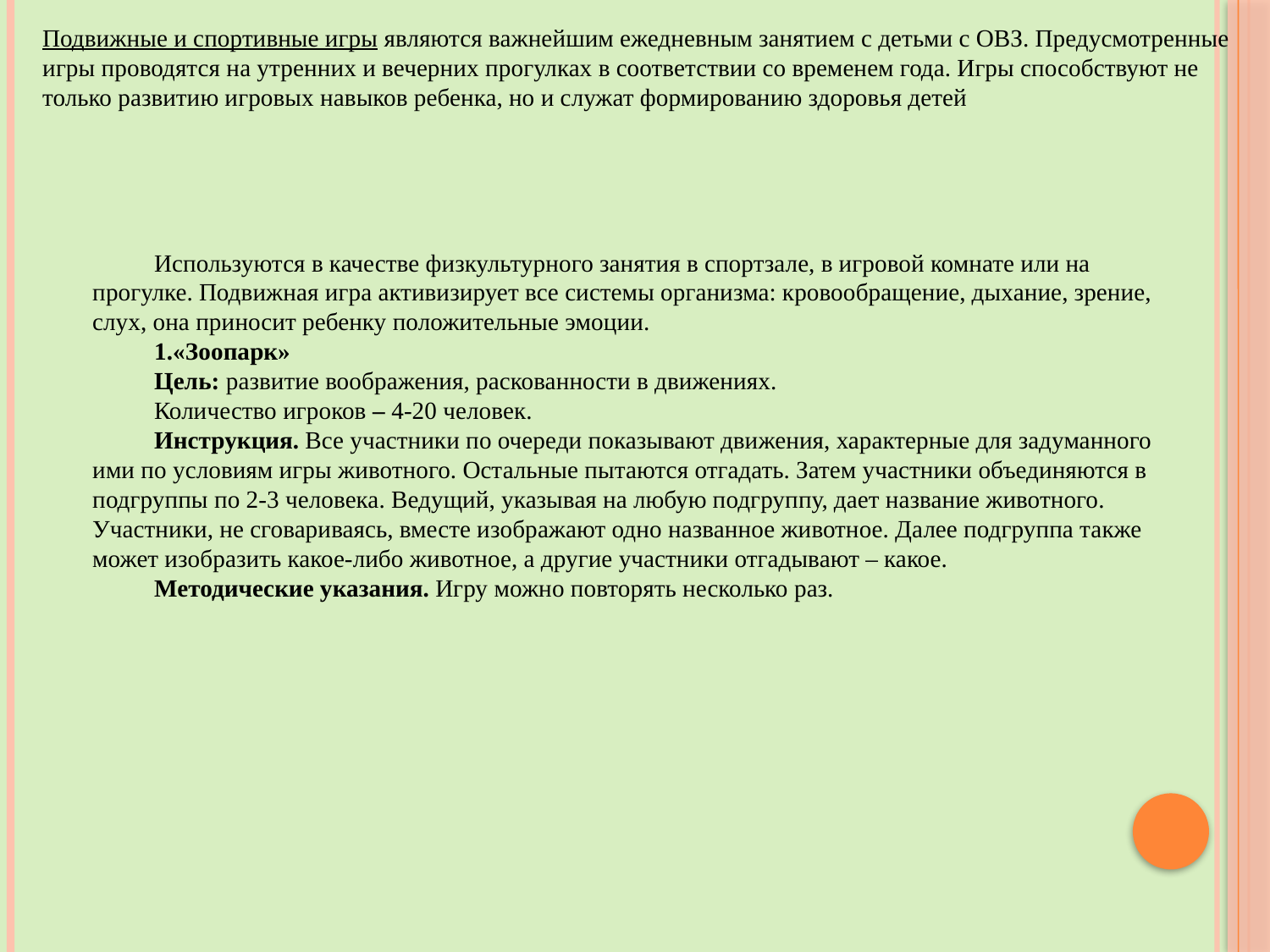

Подвижные и спортивные игры являются важнейшим ежедневным занятием с детьми с ОВЗ. Предусмотренные  игры проводятся на утренних и вечерних прогулках в соответствии со временем года. Игры способствуют не только развитию игровых навыков ребенка, но и служат формированию здоровья детей

Используются в качестве физкультурного занятия в спортзале, в игровой комнате или на прогулке. Подвижная игра активизирует все системы организма: кровообращение, дыхание, зрение, слух, она приносит ребенку положительные эмоции.
1.«Зоопарк»
Цель: развитие воображения, раскованности в движениях.
Количество игроков – 4-20 человек.
Инструкция. Все участники по очереди показывают движения, характерные для задуманного ими по условиям игры животного. Остальные пытаются отгадать. Затем участники объединяются в подгруппы по 2-3 человека. Ведущий, указывая на любую подгруппу, дает название животного. Участники, не сговариваясь, вместе изображают одно названное животное. Далее подгруппа также может изобразить какое-либо животное, а другие участники отгадывают – какое.
Методические указания. Игру можно повторять несколько раз.